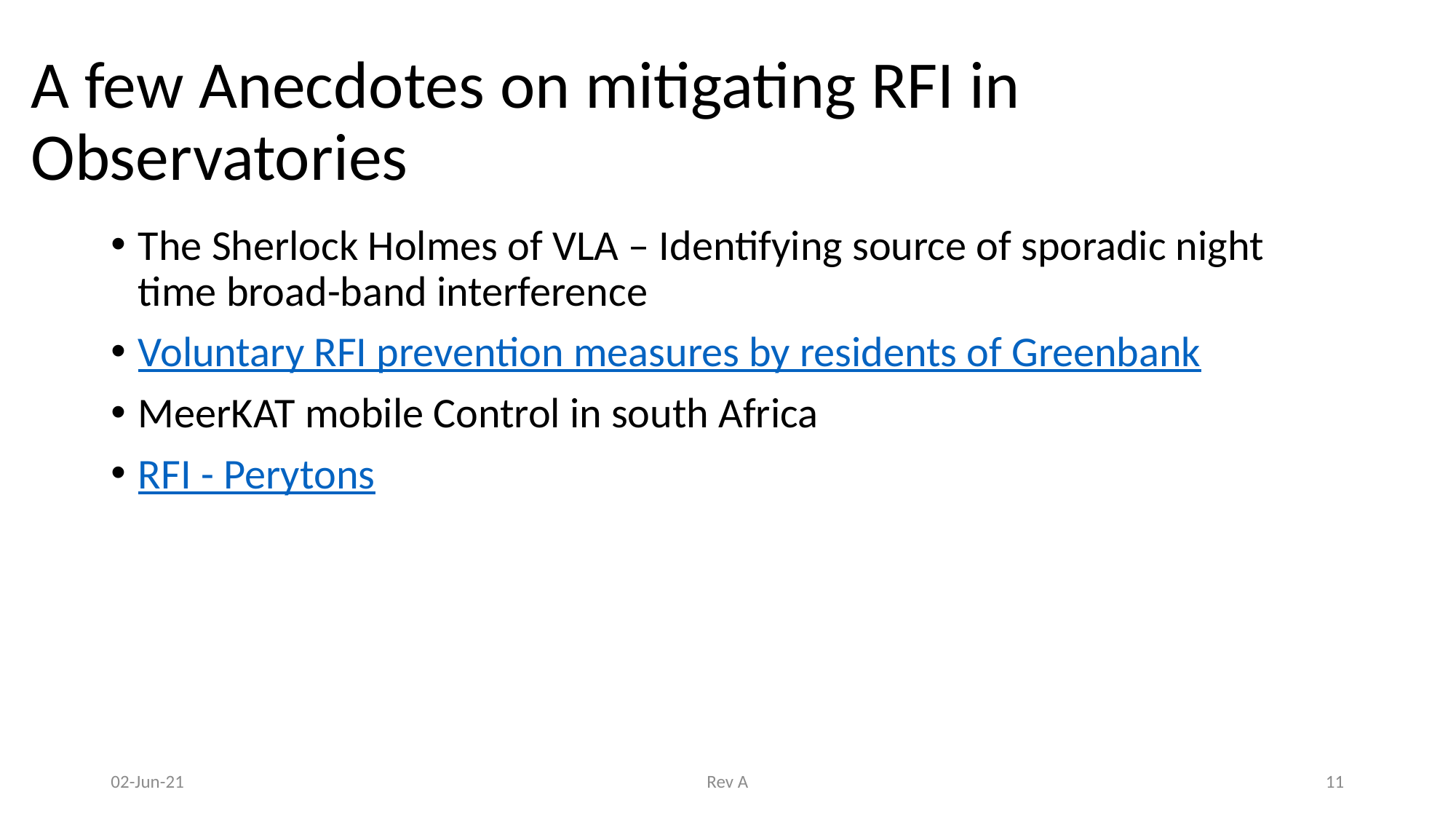

# A few Anecdotes on mitigating RFI in Observatories
The Sherlock Holmes of VLA – Identifying source of sporadic night time broad-band interference
Voluntary RFI prevention measures by residents of Greenbank
MeerKAT mobile Control in south Africa
RFI - Perytons
02-Jun-21
Rev A
11